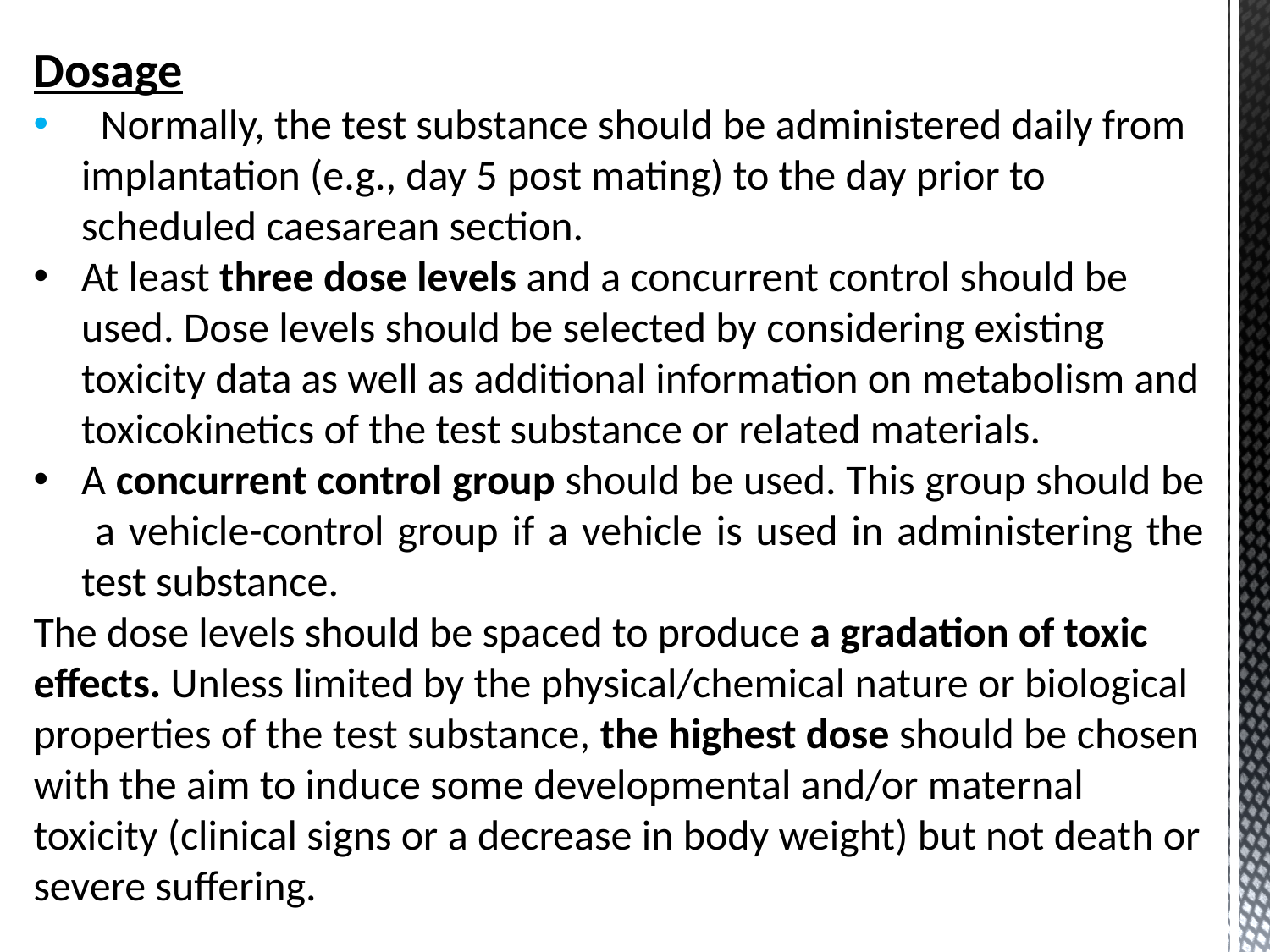

Dosage
  Normally, the test substance should be administered daily from implantation (e.g., day 5 post mating) to the day prior to scheduled caesarean section.
At least three dose levels and a concurrent control should be used. Dose levels should be selected by considering existing toxicity data as well as additional information on metabolism and toxicokinetics of the test substance or related materials.
A concurrent control group should be used. This group should be  a vehicle-control group if a vehicle is used in administering the test substance.
The dose levels should be spaced to produce a gradation of toxic effects. Unless limited by the physical/chemical nature or biological properties of the test substance, the highest dose should be chosen with the aim to induce some developmental and/or maternal toxicity (clinical signs or a decrease in body weight) but not death or severe suffering.